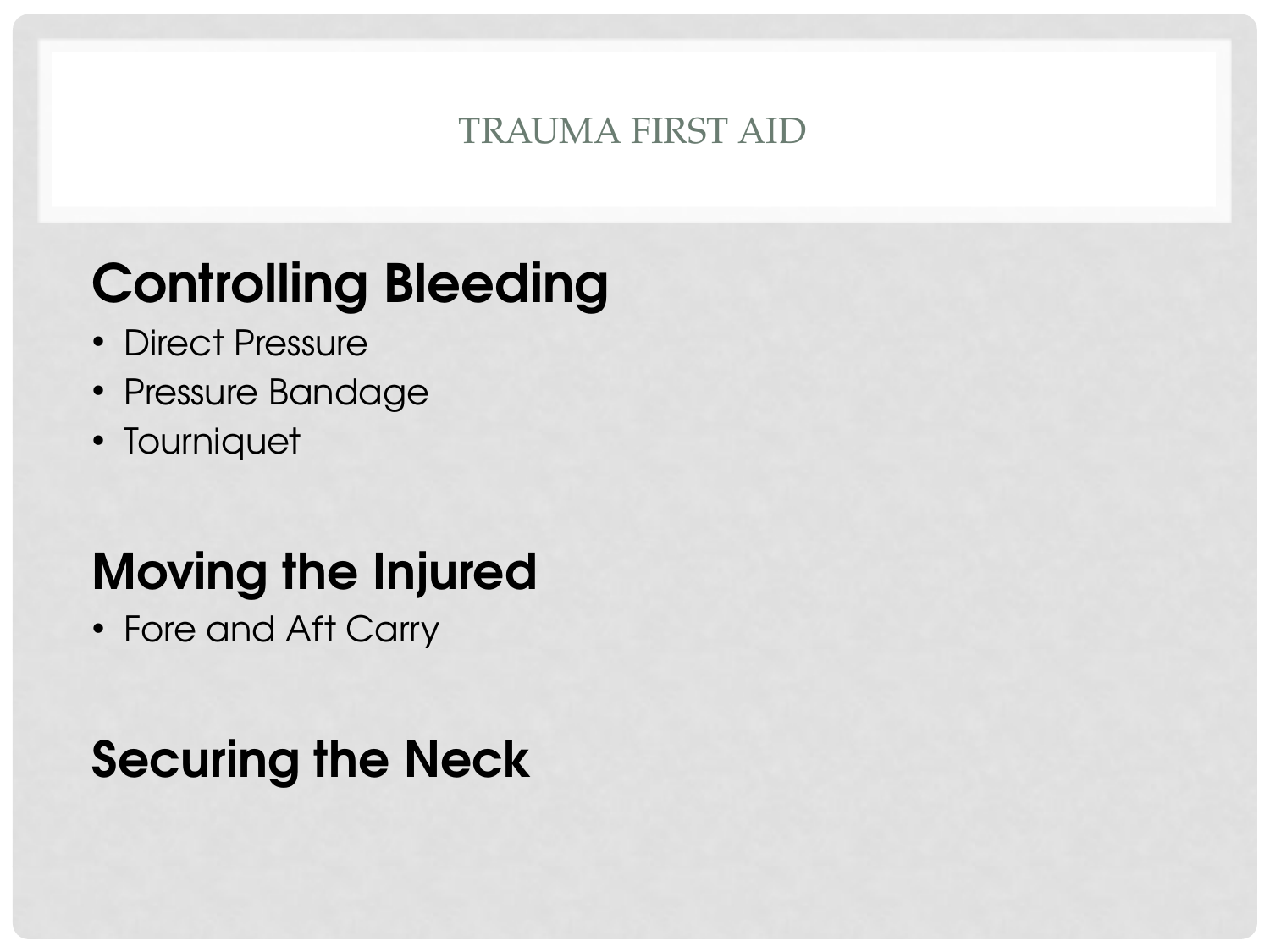

# Trauma First Aid
Controlling Bleeding
Direct Pressure
Pressure Bandage
Tourniquet

Moving the Injured
Fore and Aft Carry

Securing the Neck